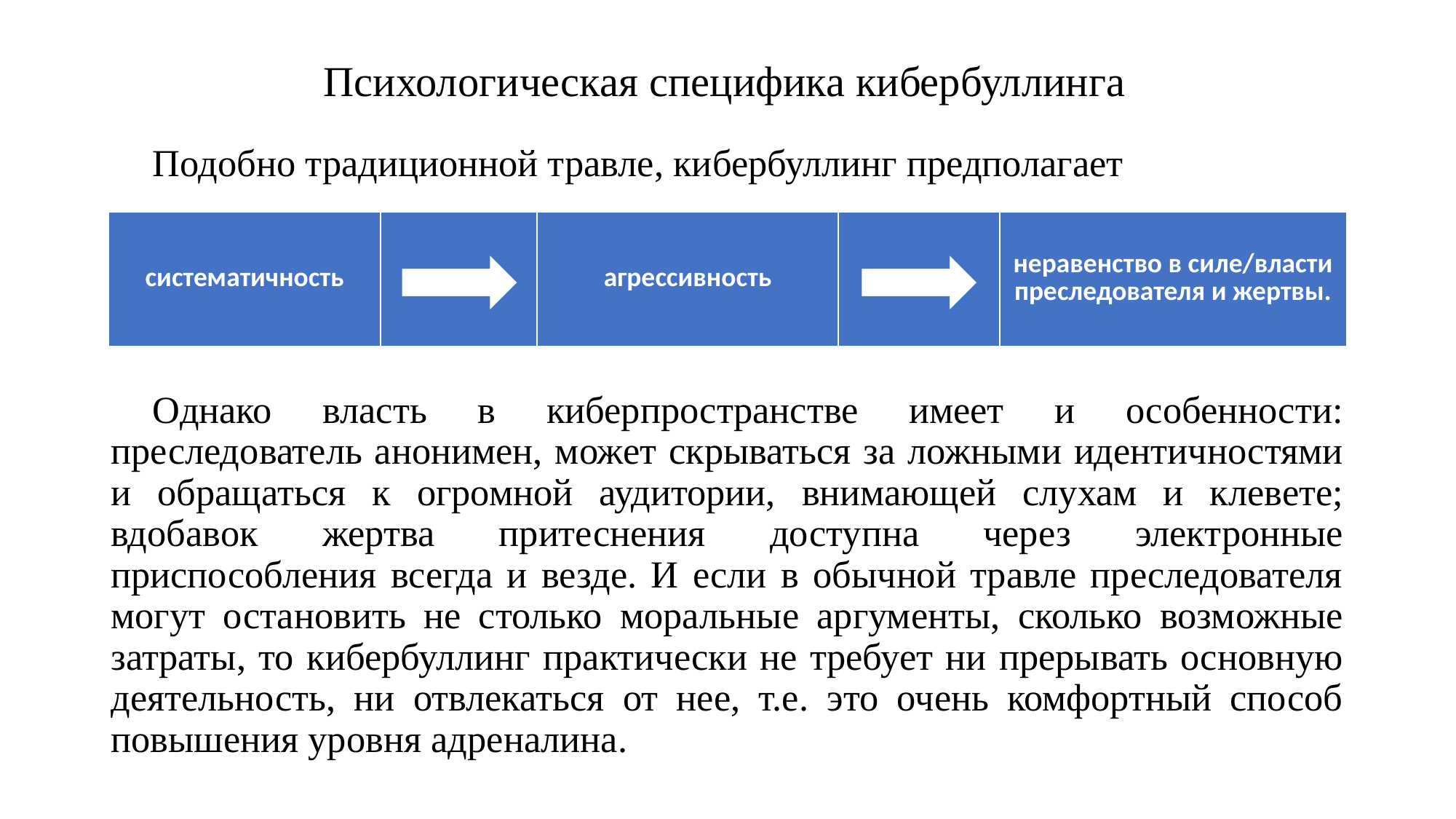

# Психологическая специфика кибербуллинга
Подобно традиционной травле, кибербуллинг предполагает

Однако власть в киберпространстве имеет и особенности: преследователь анонимен, может скрываться за ложными идентичностями и обращаться к огромной аудитории, внимающей слухам и клевете; вдобавок жертва притеснения доступна через электронные приспособления всегда и везде. И если в обычной травле преследователя могут остановить не столько моральные аргументы, сколько возможные затраты, то кибербуллинг практически не требует ни прерывать основную деятельность, ни отвлекаться от нее, т.е. это очень комфортный способ повышения уровня адреналина.
| систематичность |  | агрессивность |  | неравенство в силе/власти преследователя и жертвы. |
| --- | --- | --- | --- | --- |